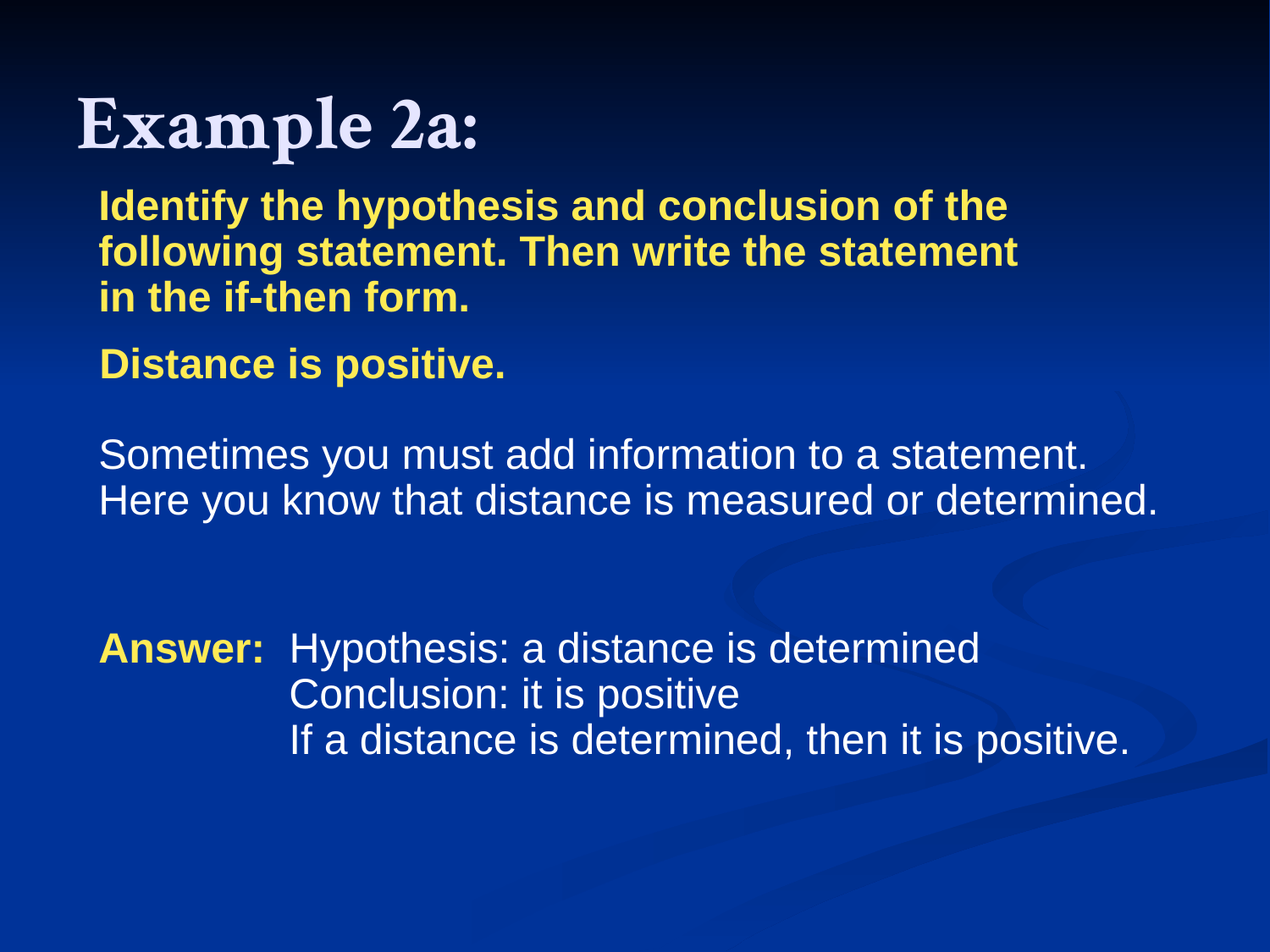

# Example 2a:
Identify the hypothesis and conclusion of the following statement. Then write the statement
in the if-then form.
Distance is positive.
Sometimes you must add information to a statement. Here you know that distance is measured or determined.
Answer:  Hypothesis: a distance is determined
Conclusion: it is positive
If a distance is determined, then it is positive.